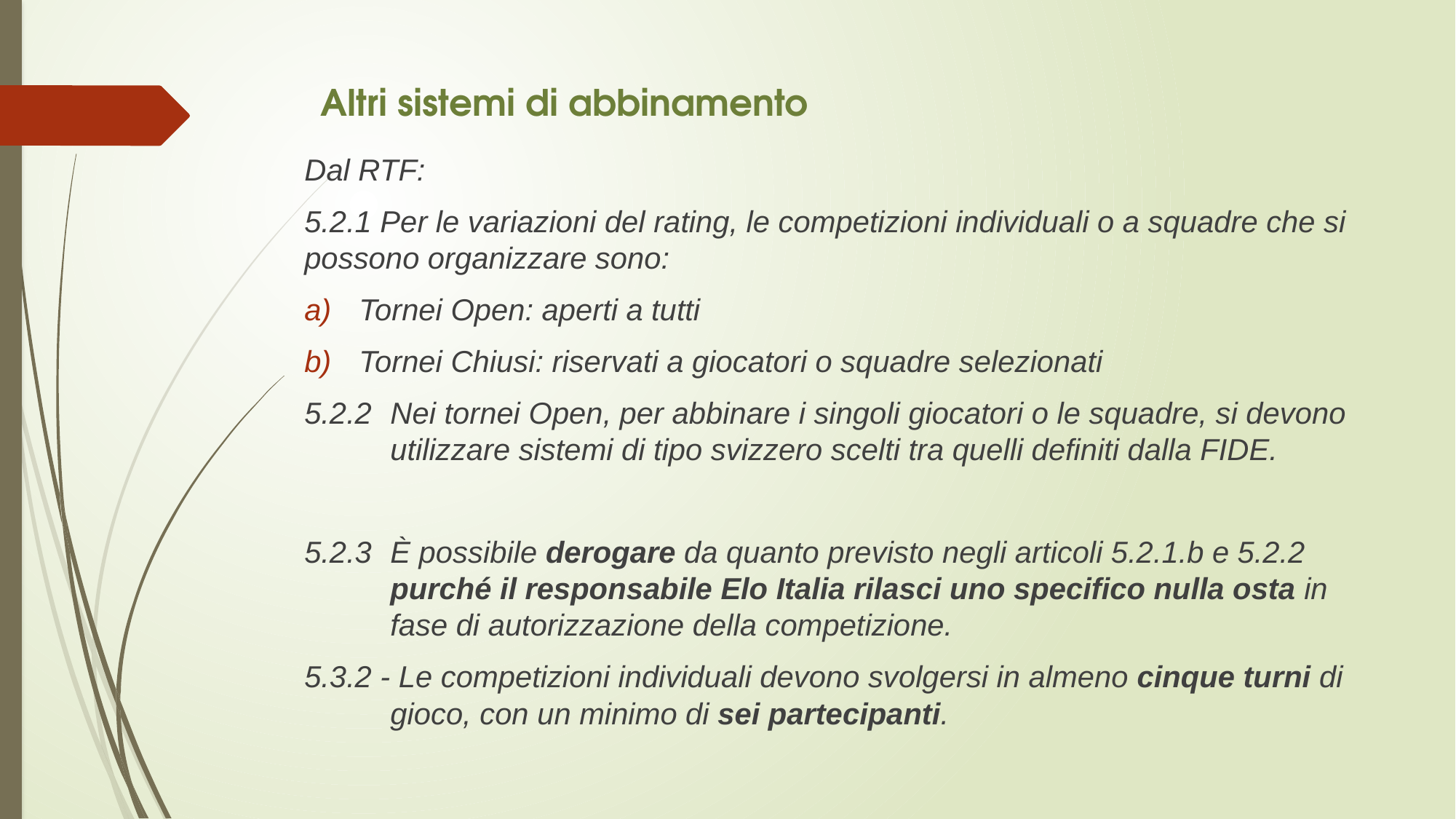

# Altri sistemi di abbinamento
Dal RTF:
5.2.1 Per le variazioni del rating, le competizioni individuali o a squadre che si possono organizzare sono:
Tornei Open: aperti a tutti
Tornei Chiusi: riservati a giocatori o squadre selezionati
5.2.2 	Nei tornei Open, per abbinare i singoli giocatori o le squadre, si devono utilizzare sistemi di tipo svizzero scelti tra quelli definiti dalla FIDE.

5.2.3 	È possibile derogare da quanto previsto negli articoli 5.2.1.b e 5.2.2 purché il responsabile Elo Italia rilasci uno specifico nulla osta in fase di autorizzazione della competizione.
5.3.2 - Le competizioni individuali devono svolgersi in almeno cinque turni di gioco, con un minimo di sei partecipanti.